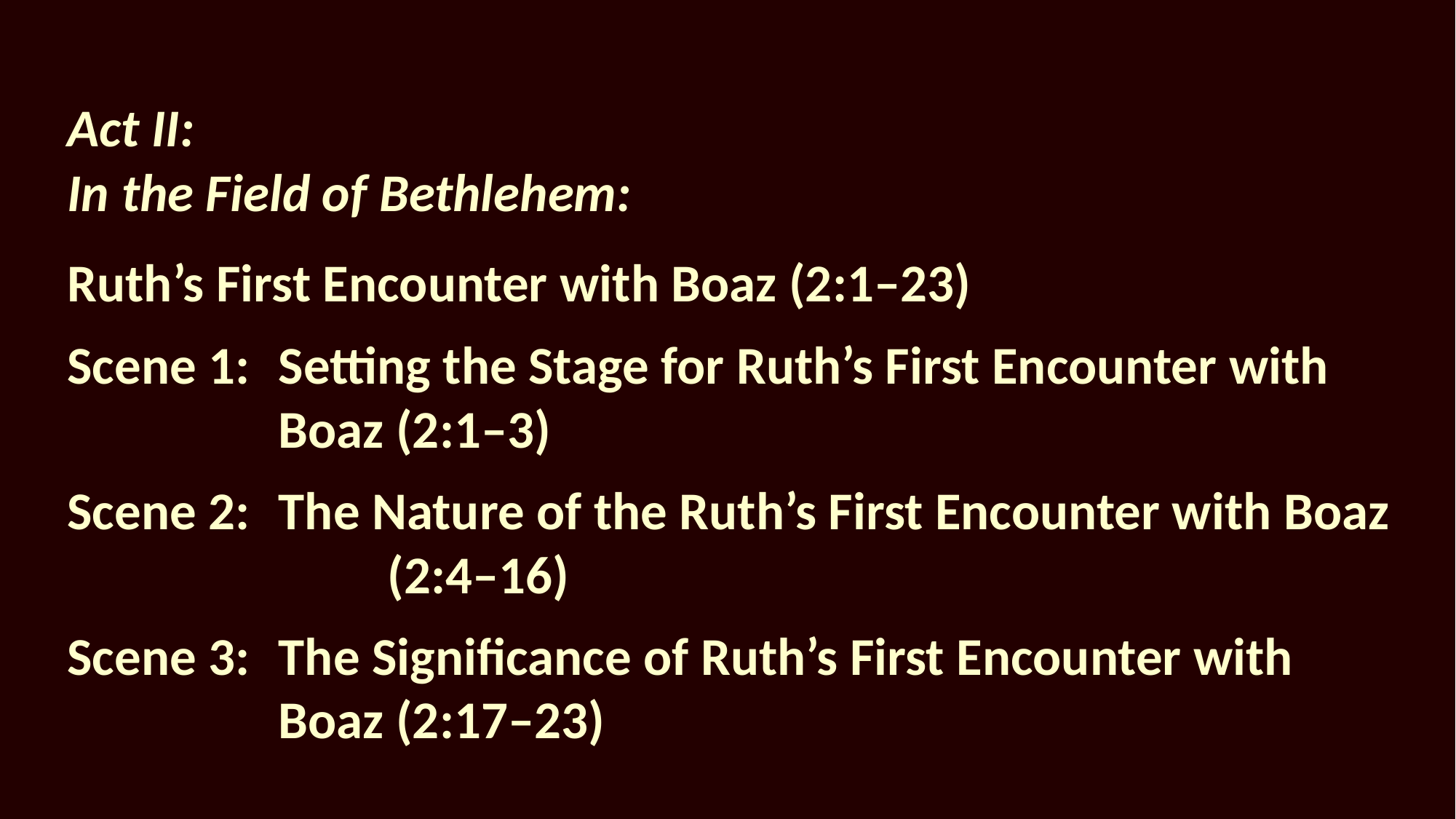

Act II:
In the Field of Bethlehem:
Ruth’s First Encounter with Boaz (2:1–23)
Scene 1: 	Setting the Stage for Ruth’s First Encounter with Boaz (2:1–3)
Scene 2: 	The Nature of the Ruth’s First Encounter with Boaz 	(2:4–16)
Scene 3: 	The Significance of Ruth’s First Encounter with Boaz (2:17–23)